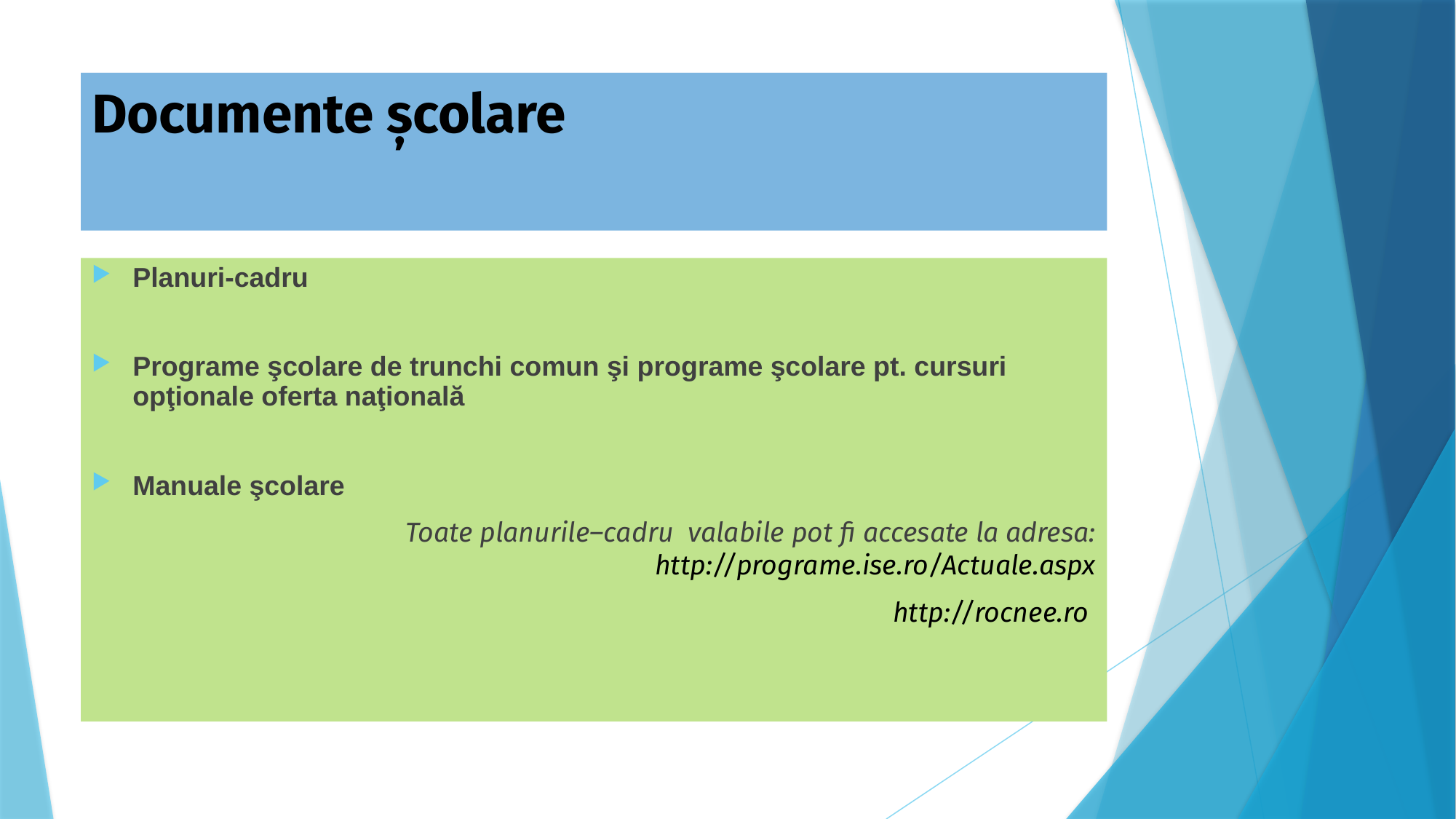

# Documente şcolare
Planuri-cadru

Programe şcolare de trunchi comun şi programe şcolare pt. cursuri opţionale oferta naţională

Manuale şcolare
Toate planurile–cadru  valabile pot fi accesate la adresa: http://programe.ise.ro/Actuale.aspx
http://rocnee.ro